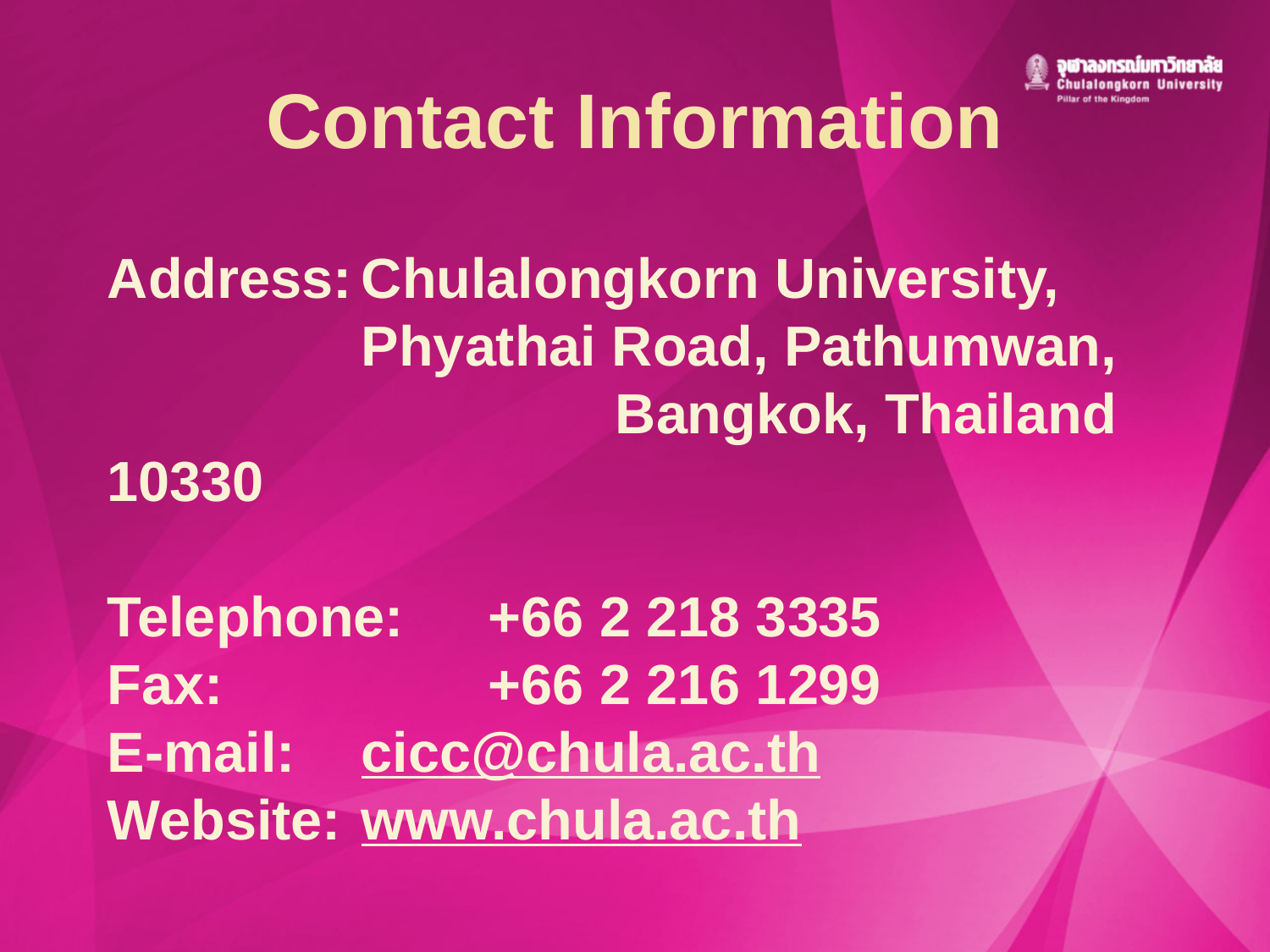

# Contact Information
Address:	Chulalongkorn University,
		Phyathai Road, Pathumwan, 				Bangkok, Thailand 10330

Telephone:	+66 2 218 3335
Fax: 		+66 2 216 1299
E-mail: 	cicc@chula.ac.th
Website: 	www.chula.ac.th